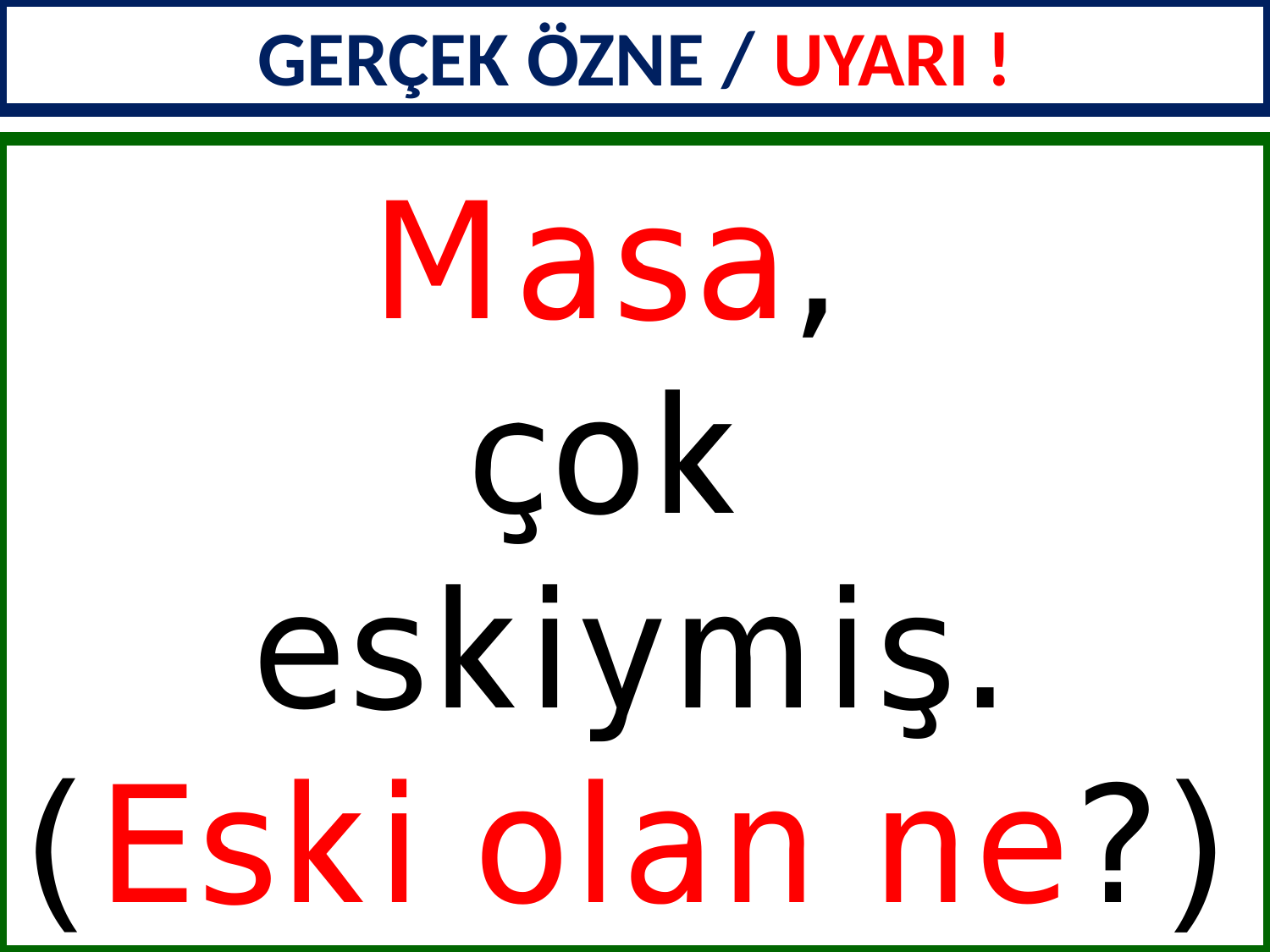

GERÇEK ÖZNE / UYARI !
Masa,
çok
eskiymiş.
(Eski olan ne?)